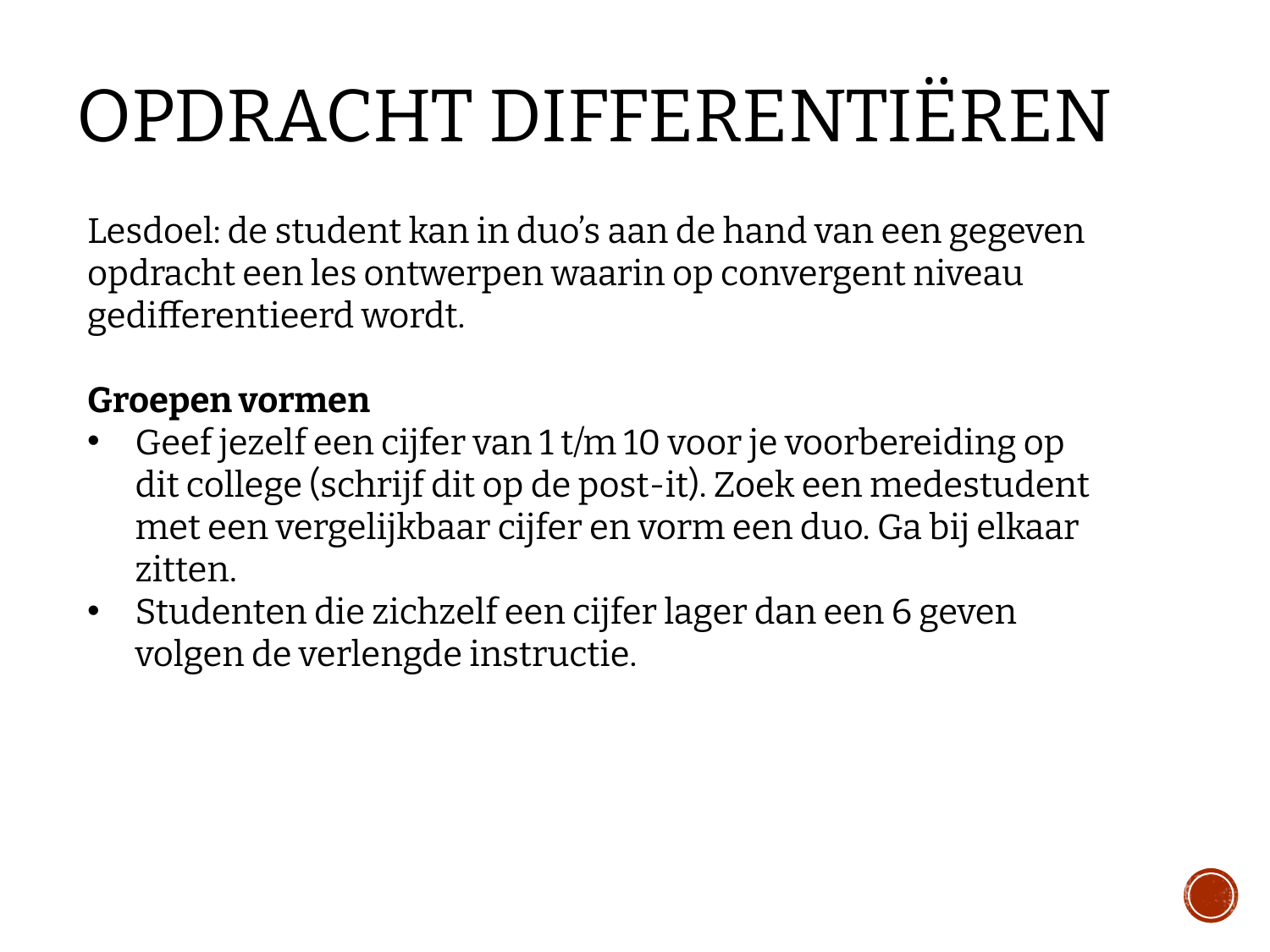

# Opdracht differentiëren
Lesdoel: de student kan in duo’s aan de hand van een gegeven opdracht een les ontwerpen waarin op convergent niveau gedifferentieerd wordt.

Groepen vormen
Geef jezelf een cijfer van 1 t/m 10 voor je voorbereiding op dit college (schrijf dit op de post-it). Zoek een medestudent met een vergelijkbaar cijfer en vorm een duo. Ga bij elkaar zitten.
Studenten die zichzelf een cijfer lager dan een 6 geven volgen de verlengde instructie.